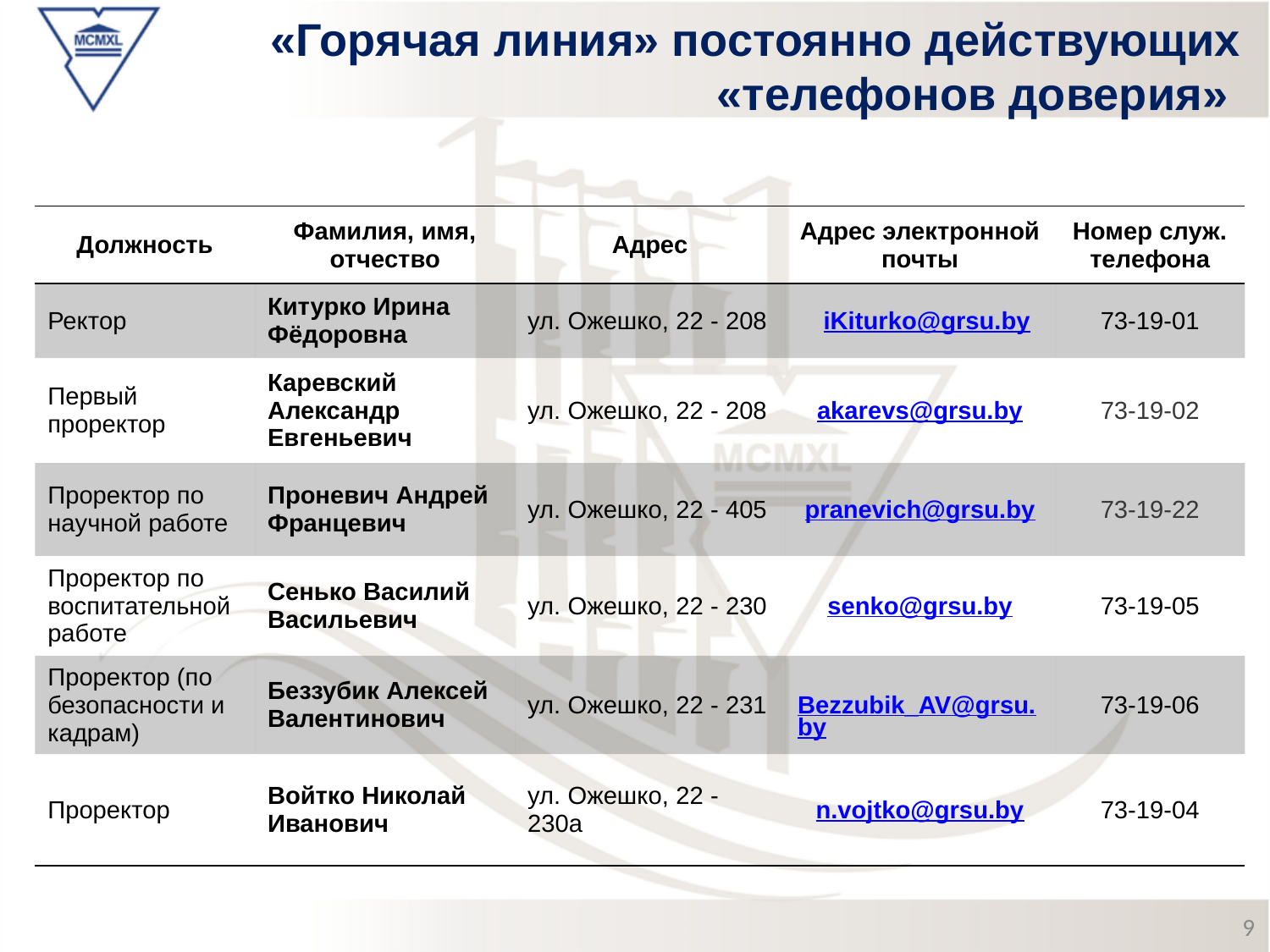

# «Горячая линия» постоянно действующих «телефонов доверия»
| Должность | Фамилия, имя, отчество | Адрес | Адрес электронной почты | Номер служ. телефона |
| --- | --- | --- | --- | --- |
| Ректор | Китурко Ирина Фёдоровна | ул. Ожешко, 22 - 208 | iKiturko@grsu.by | 73-19-01 |
| Первый проректор | Каревский Александр Евгеньевич | ул. Ожешко, 22 - 208 | akarevs@grsu.by | 73-19-02 |
| Проректор по научной работе | Проневич Андрей Францевич | ул. Ожешко, 22 - 405 | pranevich@grsu.by | 73-19-22 |
| Проректор по воспитательной работе | Сенько Василий Васильевич | ул. Ожешко, 22 - 230 | senko@grsu.by | 73-19-05 |
| Проректор (по безопасности и кадрам) | Беззубик Алексей Валентинович | ул. Ожешко, 22 - 231 | Bezzubik\_AV@grsu.by | 73-19-06 |
| Проректор | Войтко Николай Иванович | ул. Ожешко, 22 - 230а | n.vojtko@grsu.by | 73-19-04 |
9